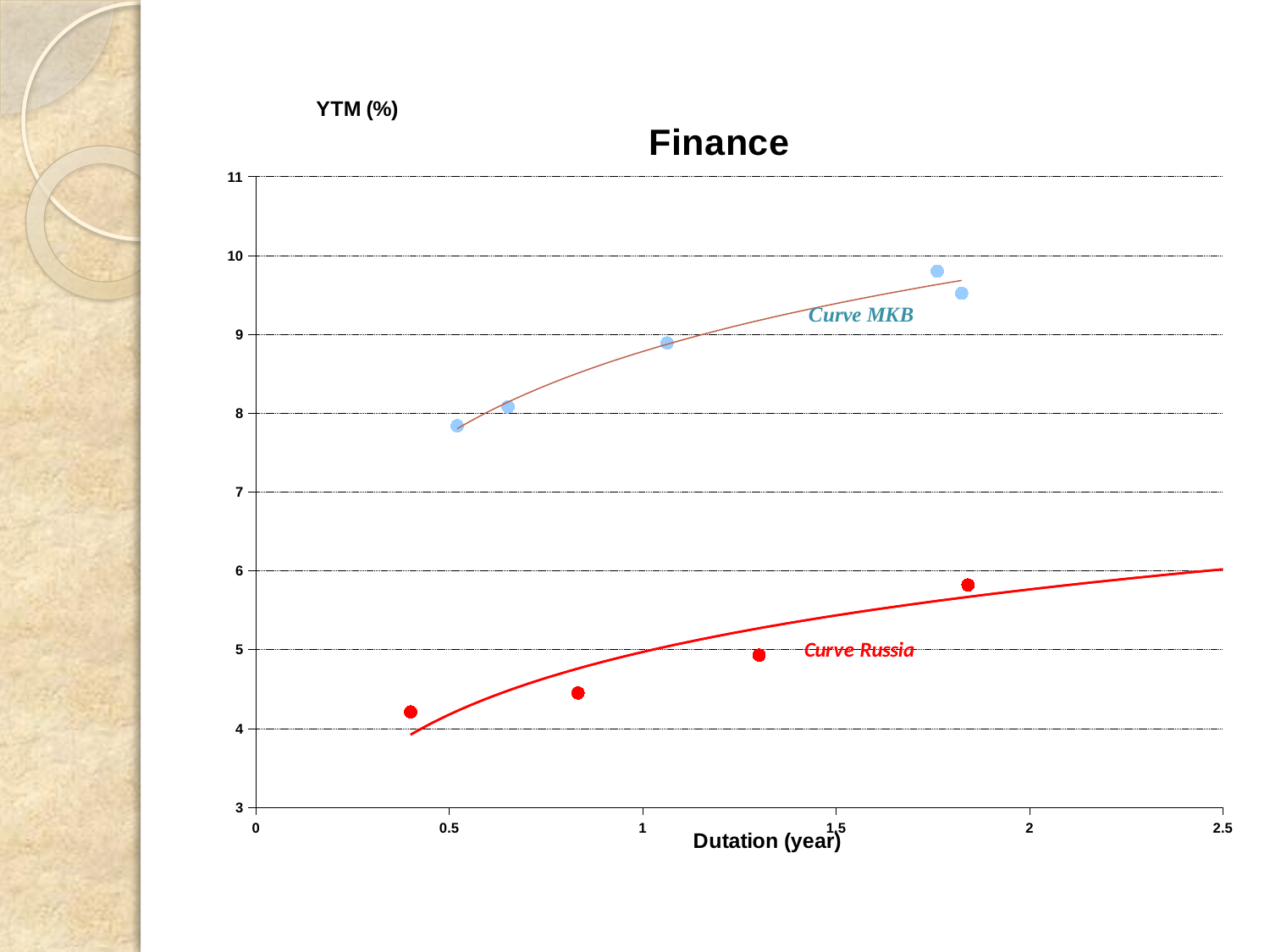

### Chart: Finance

| Category |  |  |  |  |  |  |  | MBRR |  |  | Pervobank | Baltinvestbank | Binbank | Avangard | Sprut | Tatfondbank | Renessance | Pervobank | Rus-bank | Kedr | Uralsib |  | Loko-bank |  |  |  |  |  | Kraiinvestbank | Zapsikombank | SKB-bank |  | Uralsib | Rus-bank | Centrinvest | Moybank |  |  |  |  |  |  |  |
|---|---|---|---|---|---|---|---|---|---|---|---|---|---|---|---|---|---|---|---|---|---|---|---|---|---|---|---|---|---|---|---|---|---|---|---|---|---|---|---|---|---|---|---|